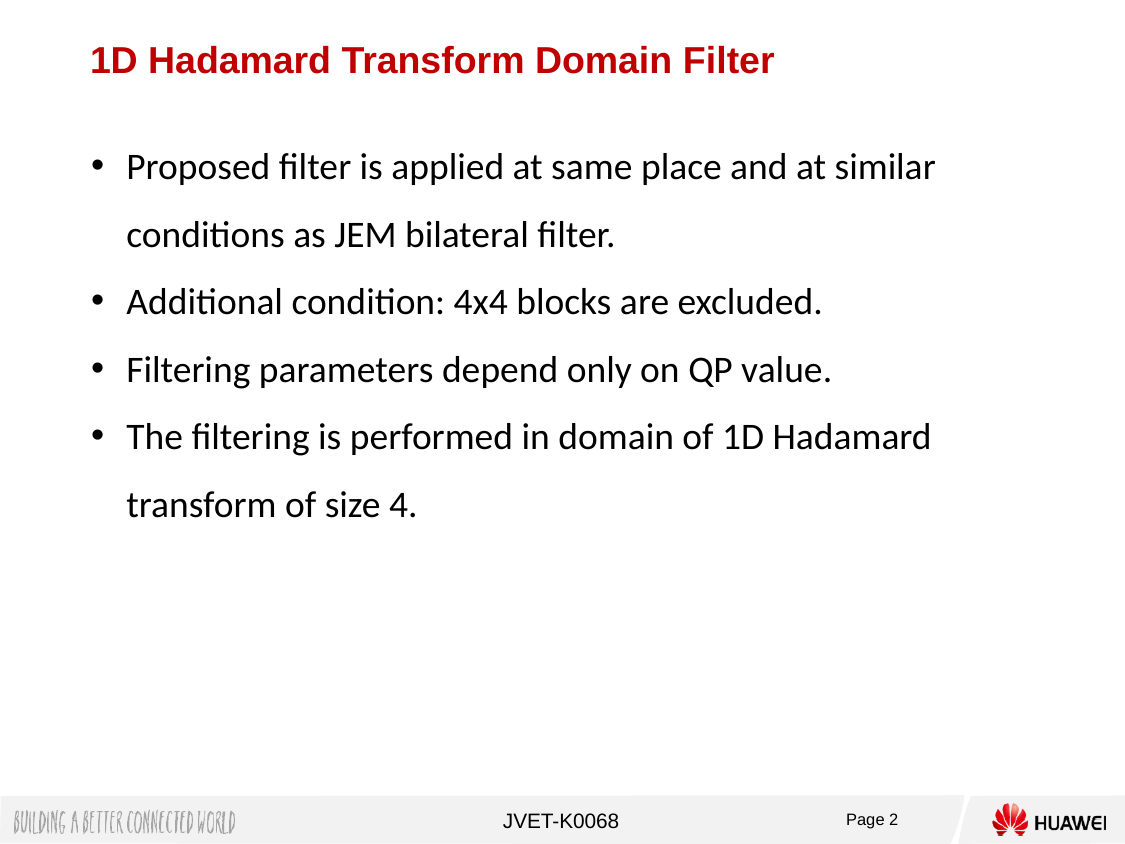

1D Hadamard Transform Domain Filter
Proposed filter is applied at same place and at similar conditions as JEM bilateral filter.
Additional condition: 4x4 blocks are excluded.
Filtering parameters depend only on QP value.
The filtering is performed in domain of 1D Hadamard transform of size 4.